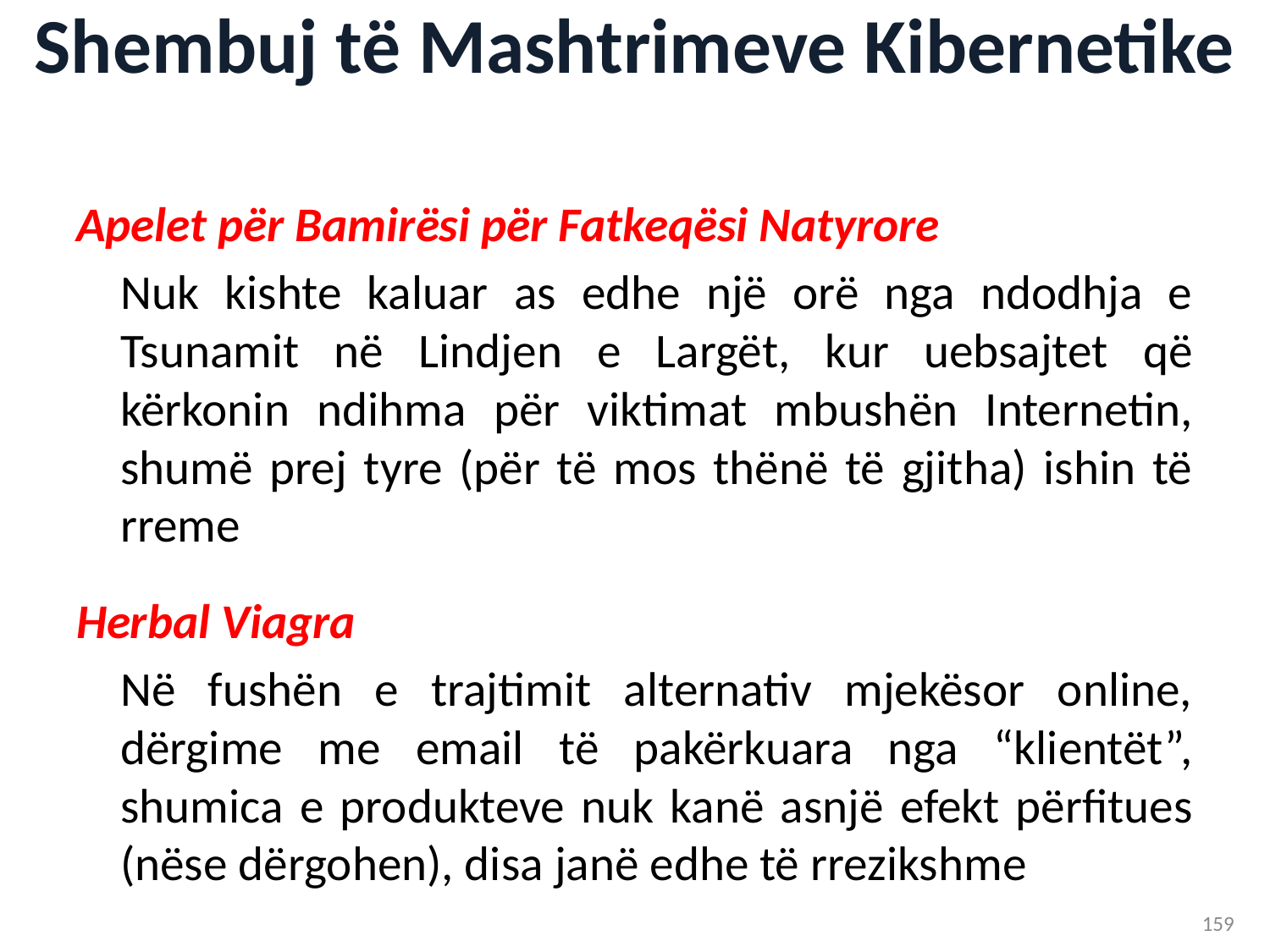

# Shembuj të Mashtrimeve Kibernetike

Apelet për Bamirësi për Fatkeqësi Natyrore
	Nuk kishte kaluar as edhe një orë nga ndodhja e Tsunamit në Lindjen e Largët, kur uebsajtet që kërkonin ndihma për viktimat mbushën Internetin, shumë prej tyre (për të mos thënë të gjitha) ishin të rreme

Herbal Viagra
	Në fushën e trajtimit alternativ mjekësor online, dërgime me email të pakërkuara nga “klientët”, shumica e produkteve nuk kanë asnjë efekt përfitues (nëse dërgohen), disa janë edhe të rrezikshme
159